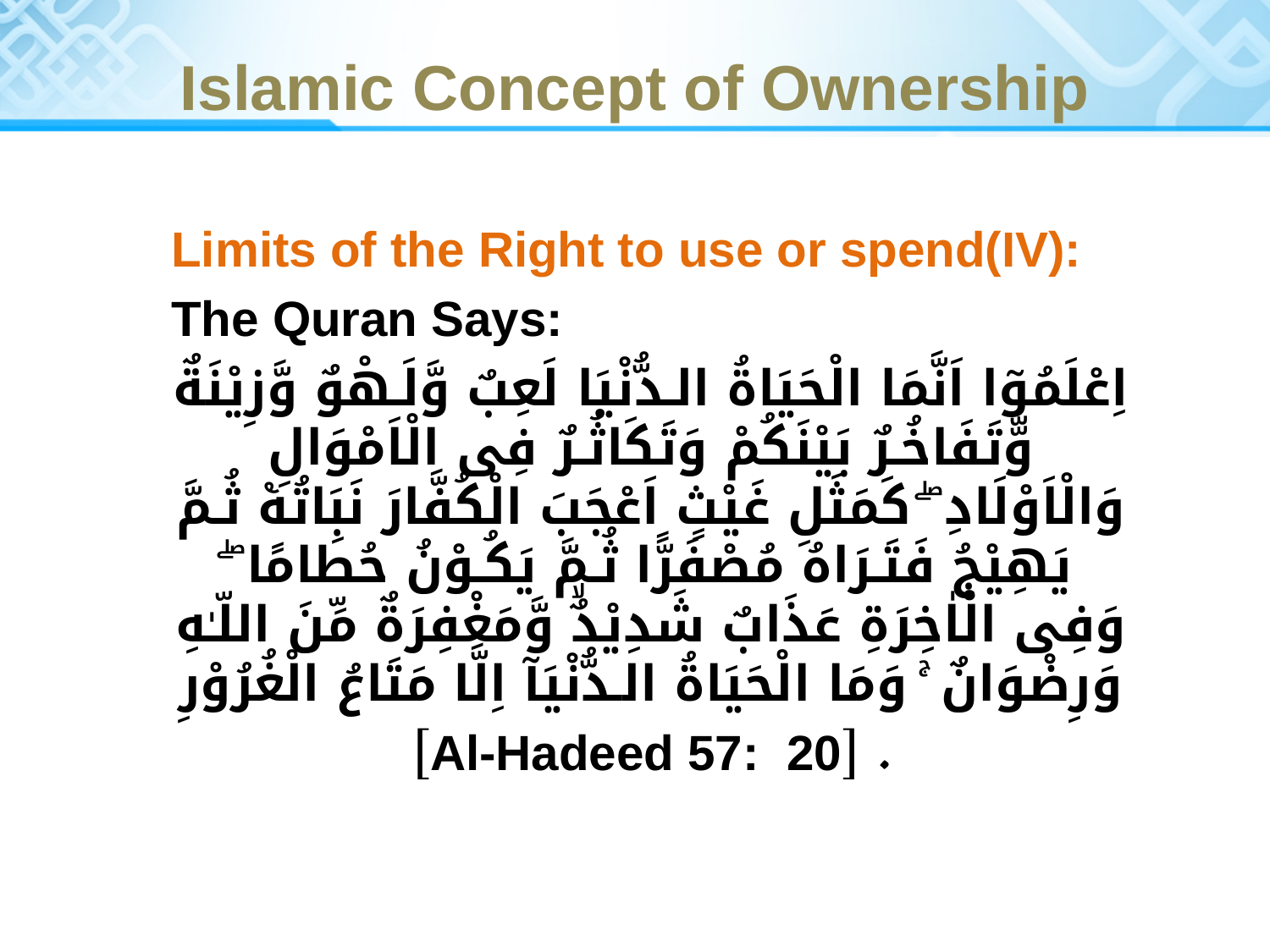

# Islamic Concept of Ownership

Limits of the Right to use or spend(IV):
The Quran Says:
اِعْلَمُوٓا اَنَّمَا الْحَيَاةُ الـدُّنْيَا لَعِبٌ وَّلَـهْوٌ وَّزِيْنَةٌ وَّّتَفَاخُـرٌ بَيْنَكُمْ وَتَكَاثُـرٌ فِى الْاَمْوَالِ وَالْاَوْلَادِ ۖ كَمَثَلِ غَيْثٍ اَعْجَبَ الْكُفَّارَ نَبَاتُهٝ ثُـمَّ يَهِيْجُ فَتَـرَاهُ مُصْفَرًّا ثُـمَّ يَكُـوْنُ حُطَامًا ۖ وَفِى الْاٰخِرَةِ عَذَابٌ شَدِيْدٌۙ وَّمَغْفِرَةٌ مِّنَ اللّـٰهِ وَرِضْوَانٌ ۚ وَمَا الْحَيَاةُ الـدُّنْيَآ اِلَّا مَتَاعُ الْغُرُوْرِ
. [Al-Hadeed 57:  20]